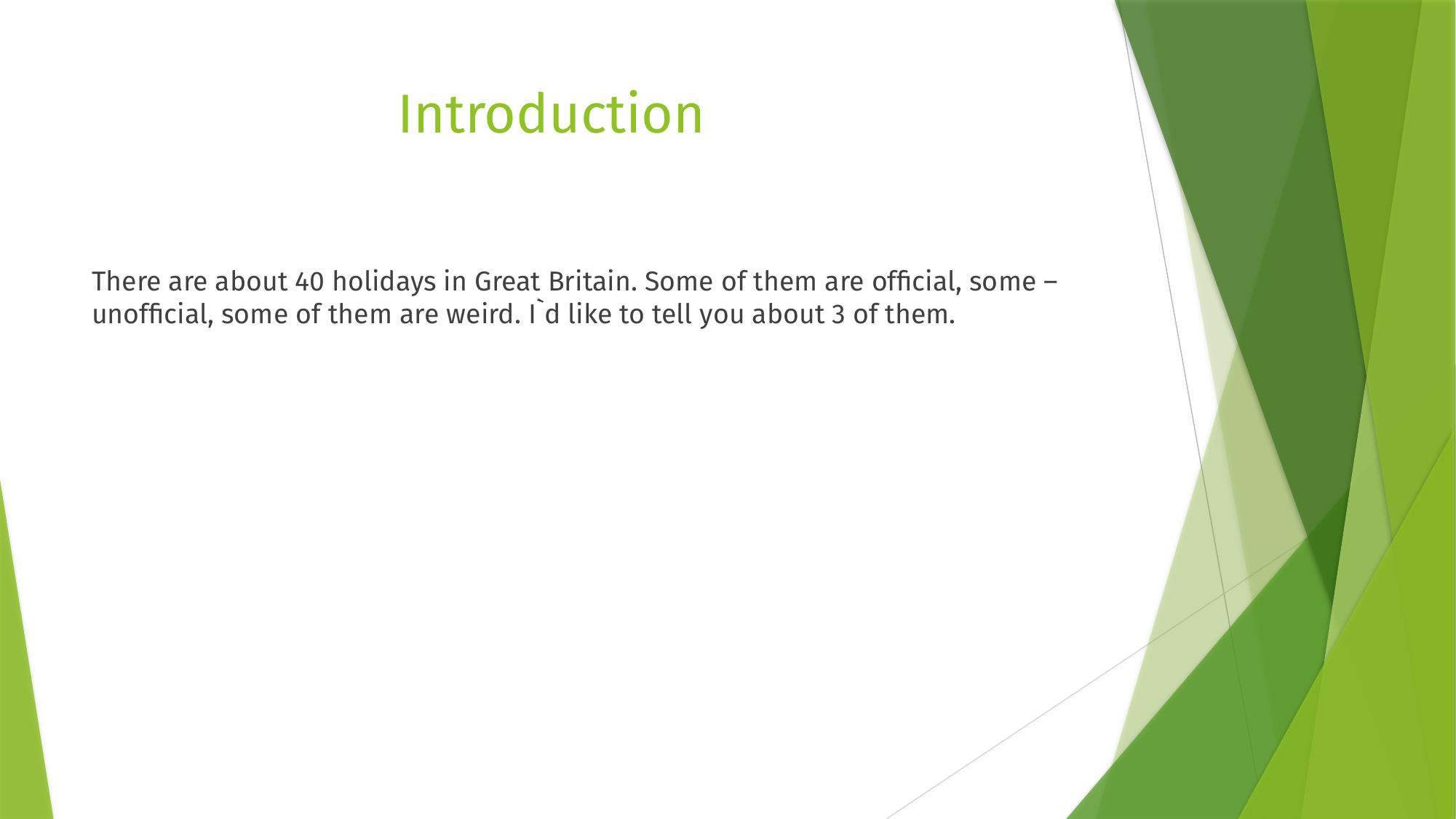

# Introduction
There are about 40 holidays in Great Britain. Some of them are official, some – unofficial, some of them are weird. I`d like to tell you about 3 of them.